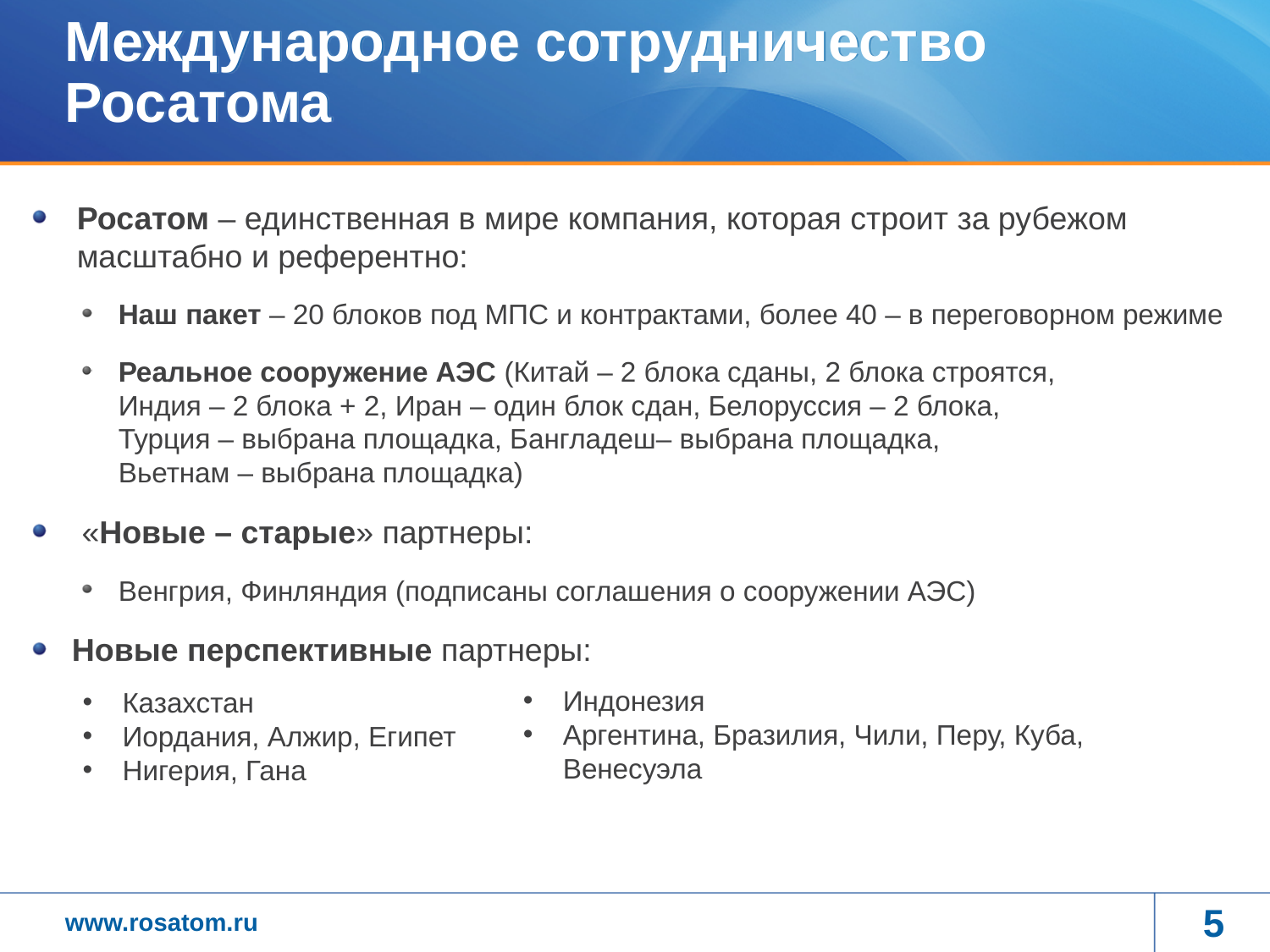

# Международное сотрудничество Росатома
Росатом – единственная в мире компания, которая строит за рубежом масштабно и референтно:
Наш пакет – 20 блоков под МПС и контрактами, более 40 – в переговорном режиме
Реальное сооружение АЭС (Китай – 2 блока сданы, 2 блока строятся,
Индия – 2 блока + 2, Иран – один блок сдан, Белоруссия – 2 блока,
Турция – выбрана площадка, Бангладеш– выбрана площадка,
Вьетнам – выбрана площадка)
«Новые – старые» партнеры:
Венгрия, Финляндия (подписаны соглашения о сооружении АЭС)
Новые перспективные партнеры:
Индонезия
Аргентина, Бразилия, Чили, Перу, Куба, Венесуэла
Казахстан
Иордания, Алжир, Египет
Нигерия, Гана
5